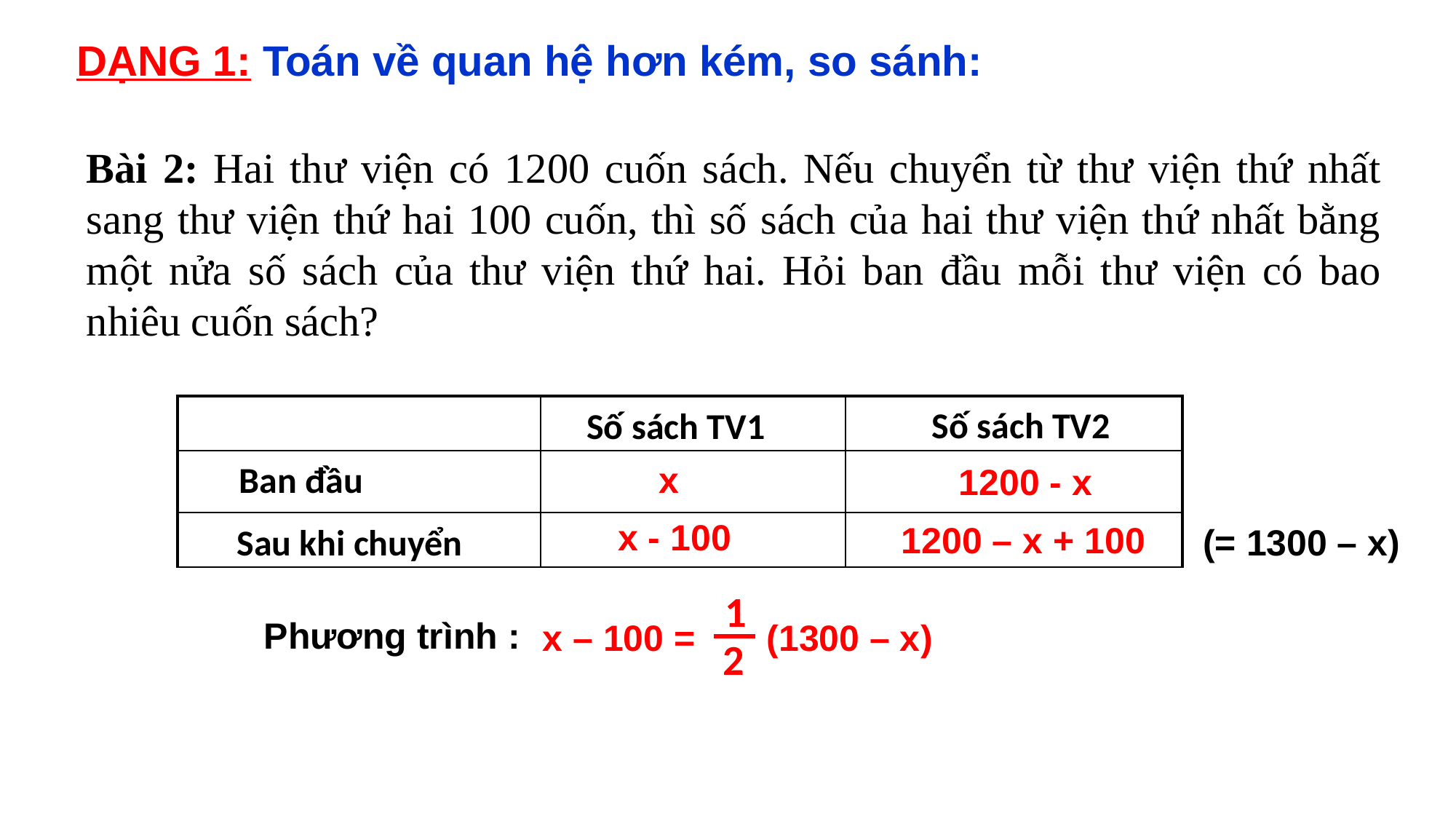

DẠNG 1: Toán về quan hệ hơn kém, so sánh:
Bài 2: Hai thư viện có 1200 cuốn sách. Nếu chuyển từ thư viện thứ nhất sang thư viện thứ hai 100 cuốn, thì số sách của hai thư viện thứ nhất bằng một nửa số sách của thư viện thứ hai. Hỏi ban đầu mỗi thư viện có bao nhiêu cuốn sách?

|  |  |  |
| --- | --- | --- |
|  |  |  |
|  |  |  |
Số sách TV2
Số sách TV1
x
Ban đầu
1200 - x
x - 100
1200 – x + 100
Sau khi chuyển
(= 1300 – x)
1
 2
x – 100 =       (1300 – x)
Phương trình :